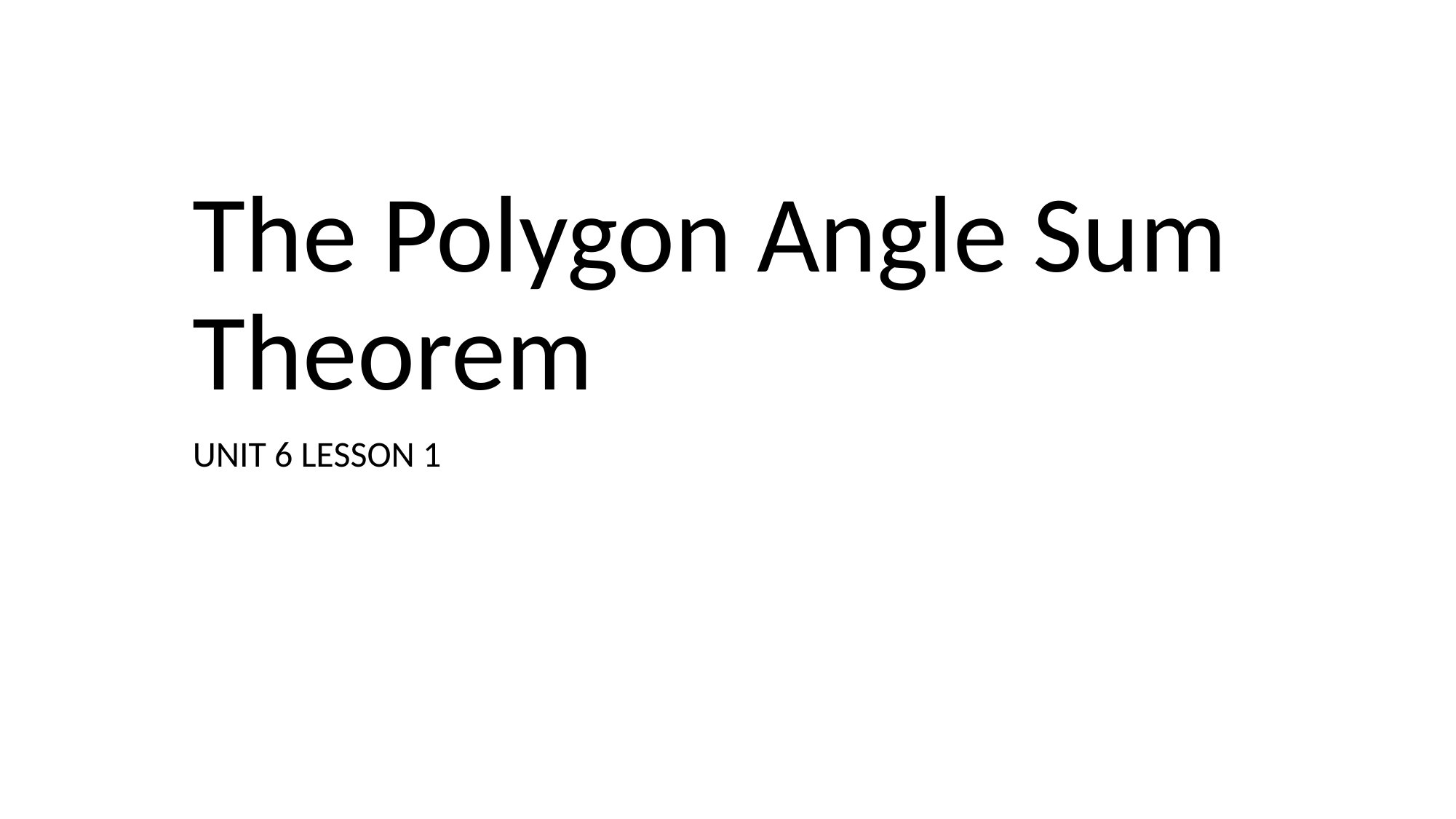

# The Polygon Angle Sum Theorem
UNIT 6 LESSON 1